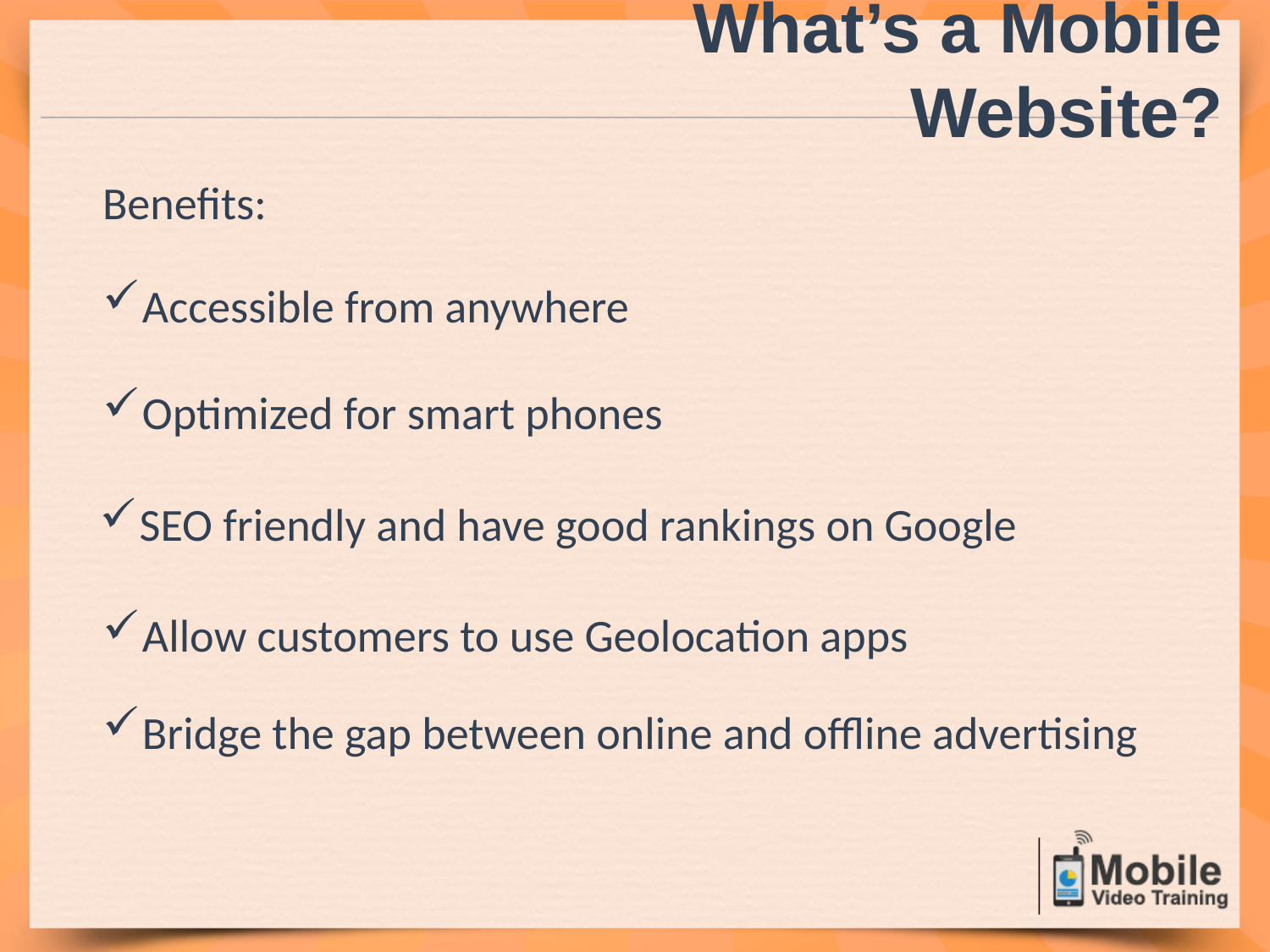

What’s a Mobile Website?
Benefits:
Accessible from anywhere
Optimized for smart phones
SEO friendly and have good rankings on Google
Allow customers to use Geolocation apps
Bridge the gap between online and offline advertising